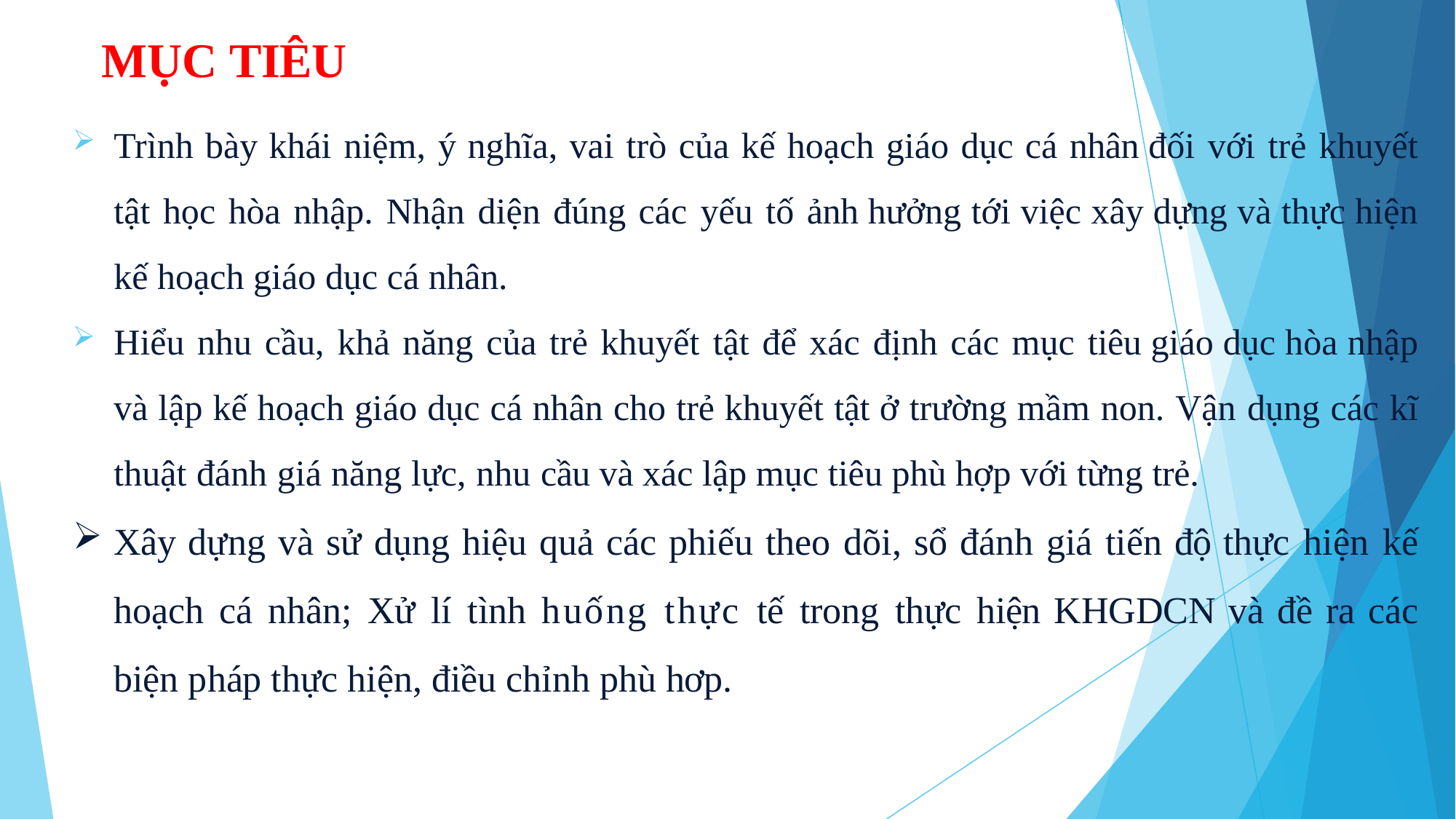

# MỤC TIÊU
Trình bày khái niệm, ý nghĩa, vai trò của kế hoạch giáo dục cá nhân đối với trẻ khuyết tật học hòa nhập. Nhận diện đúng các yếu tố ảnh hưởng tới việc xây dựng và thực hiện kế hoạch giáo dục cá nhân.
Hiểu nhu cầu, khả năng của trẻ khuyết tật để xác định các mục tiêu giáo dục hòa nhập và lập kế hoạch giáo dục cá nhân cho trẻ khuyết tật ở trường mầm non. Vận dụng các kĩ thuật đánh giá năng lực, nhu cầu và xác lập mục tiêu phù hợp với từng trẻ.
Xây dựng và sử dụng hiệu quả các phiếu theo dõi, sổ đánh giá tiến độ thực hiện kế hoạch cá nhân; Xử lí tình huống thực tế trong thực hiện KHGDCN và đề ra các biện pháp thực hiện, điều chỉnh phù hơp.